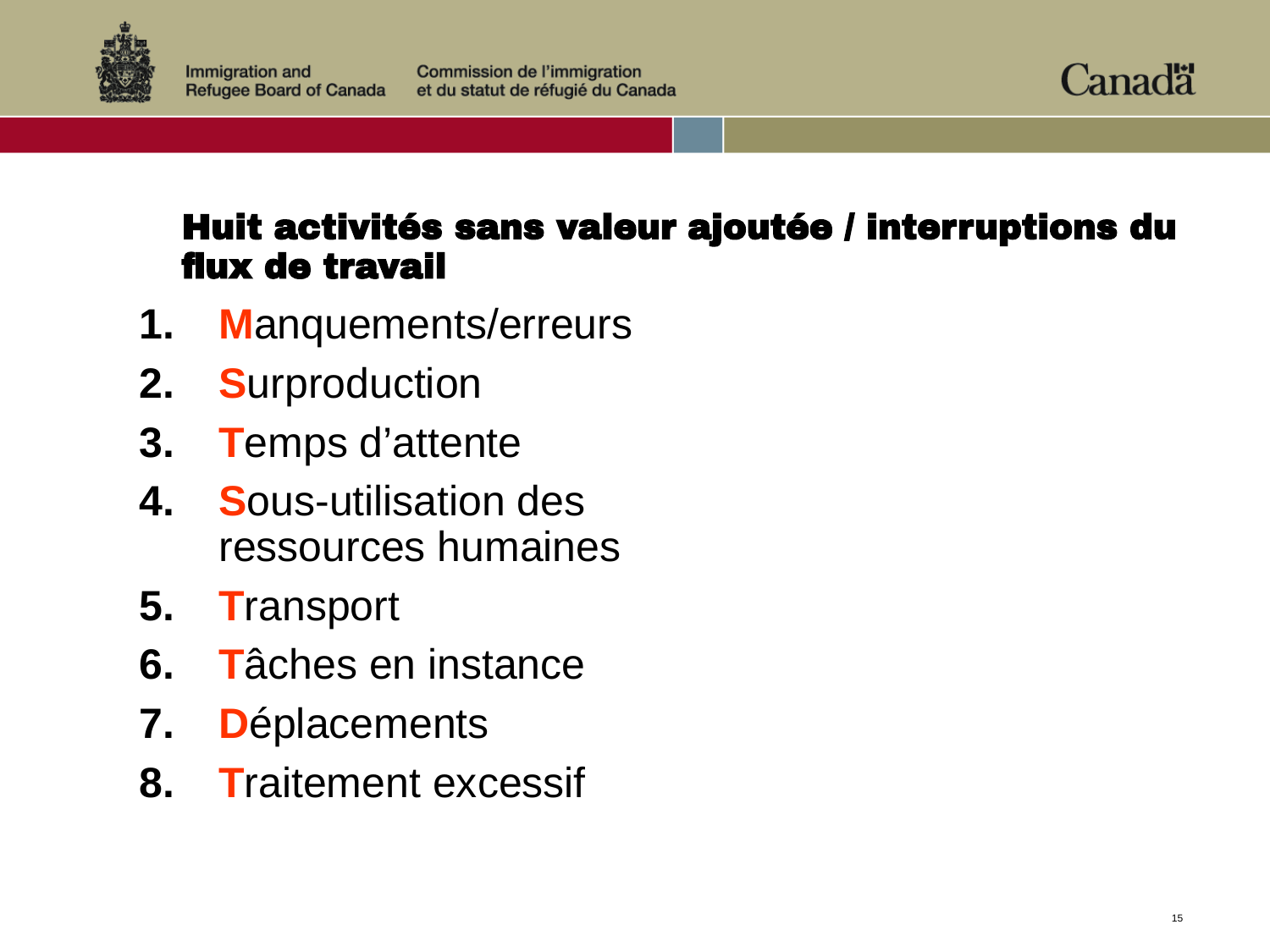

# Huit activités sans valeur ajoutée / interruptions du flux de travail
Manquements/erreurs
Surproduction
Temps d’attente
Sous-utilisation des ressources humaines
Transport
Tâches en instance
Déplacements
Traitement excessif
15